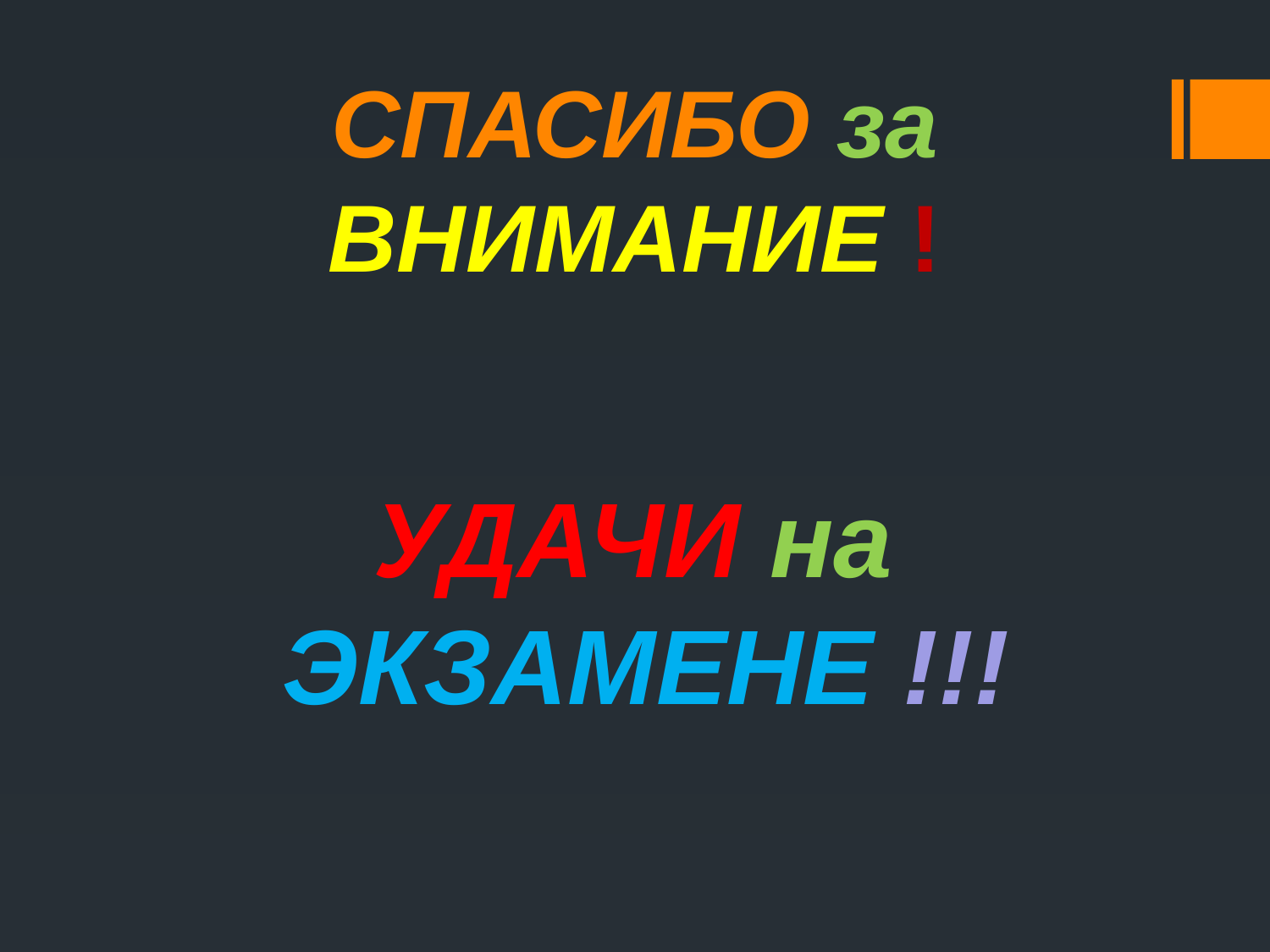

# СПАСИБО за ВНИМАНИЕ !

УДАЧИ на ЭКЗАМЕНЕ !!!